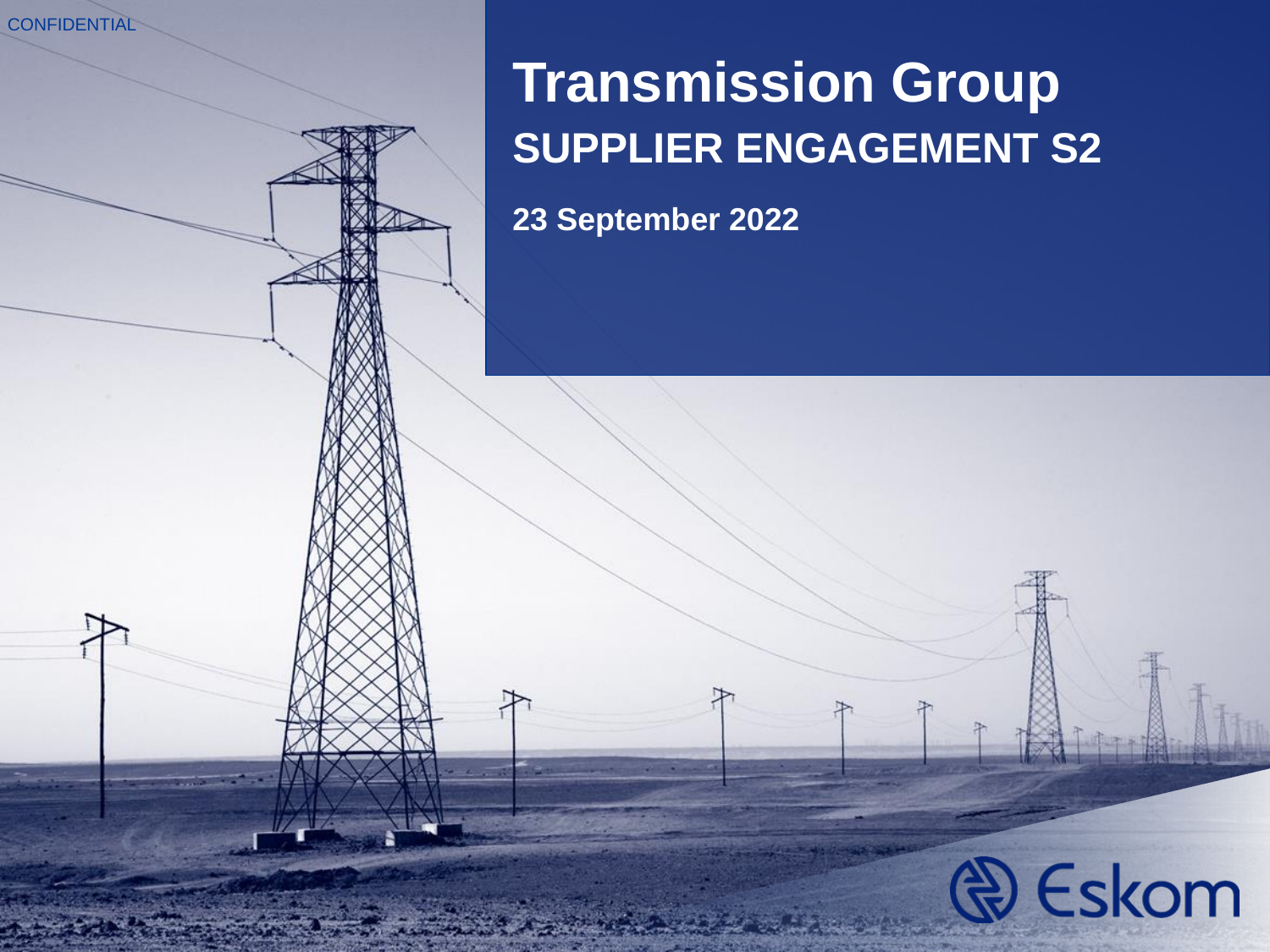

# Transmission Group
SUPPLIER ENGAGEMENT S2
23 September 2022